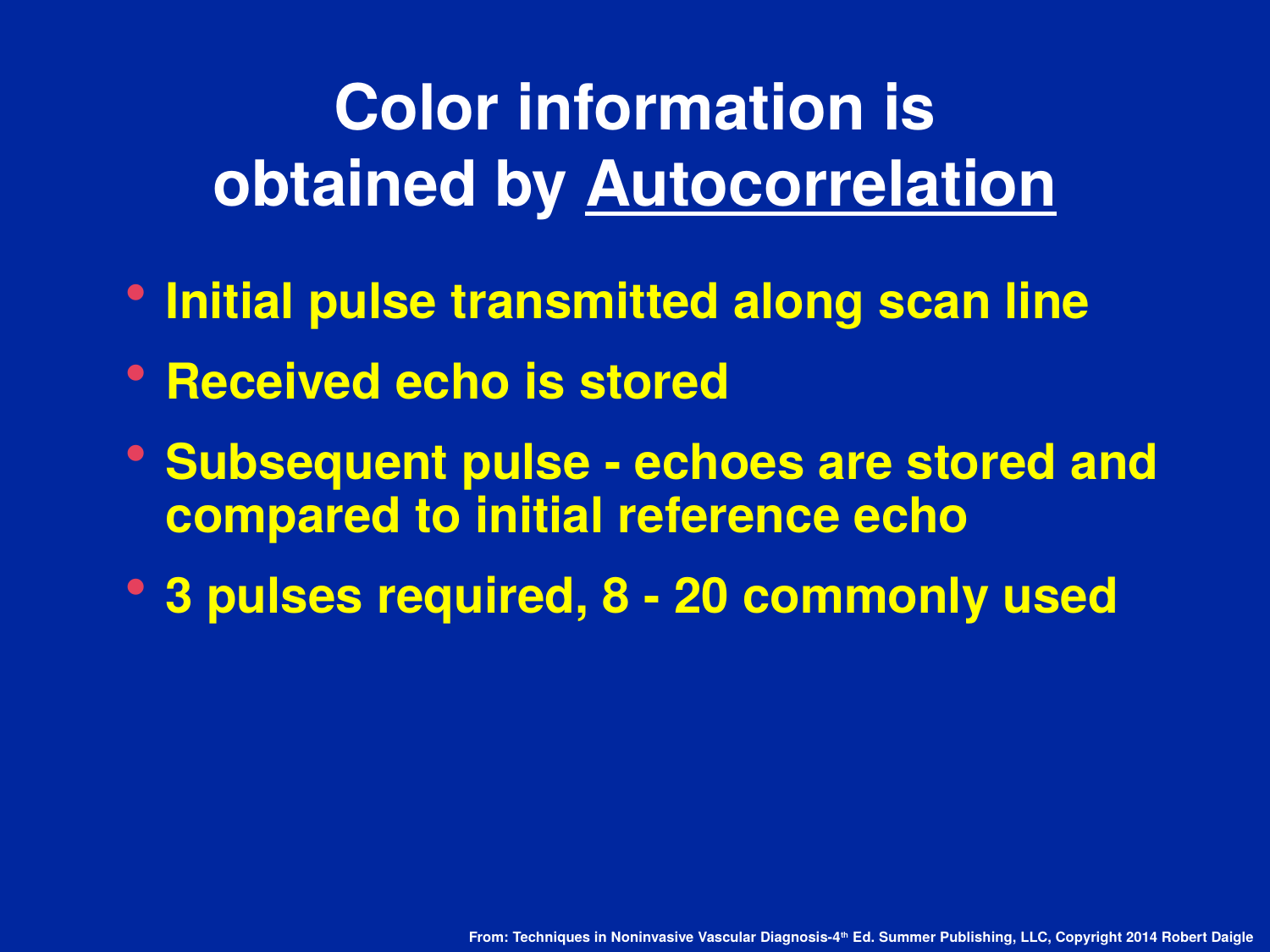

# Color information is obtained by Autocorrelation
Initial pulse transmitted along scan line
Received echo is stored
Subsequent pulse - echoes are stored and compared to initial reference echo
3 pulses required, 8 - 20 commonly used